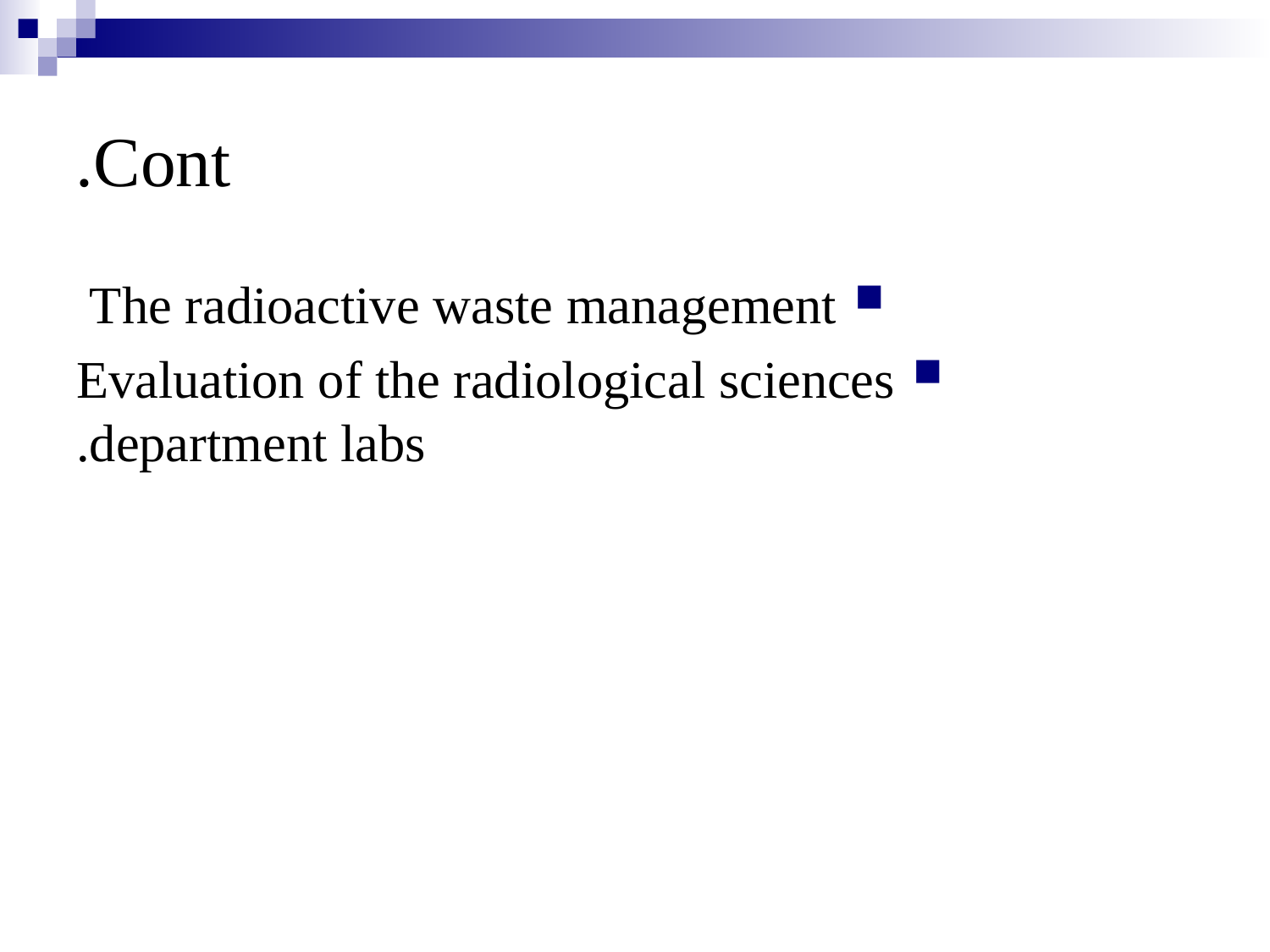

# Cont.
The radioactive waste management
Evaluation of the radiological sciences department labs.